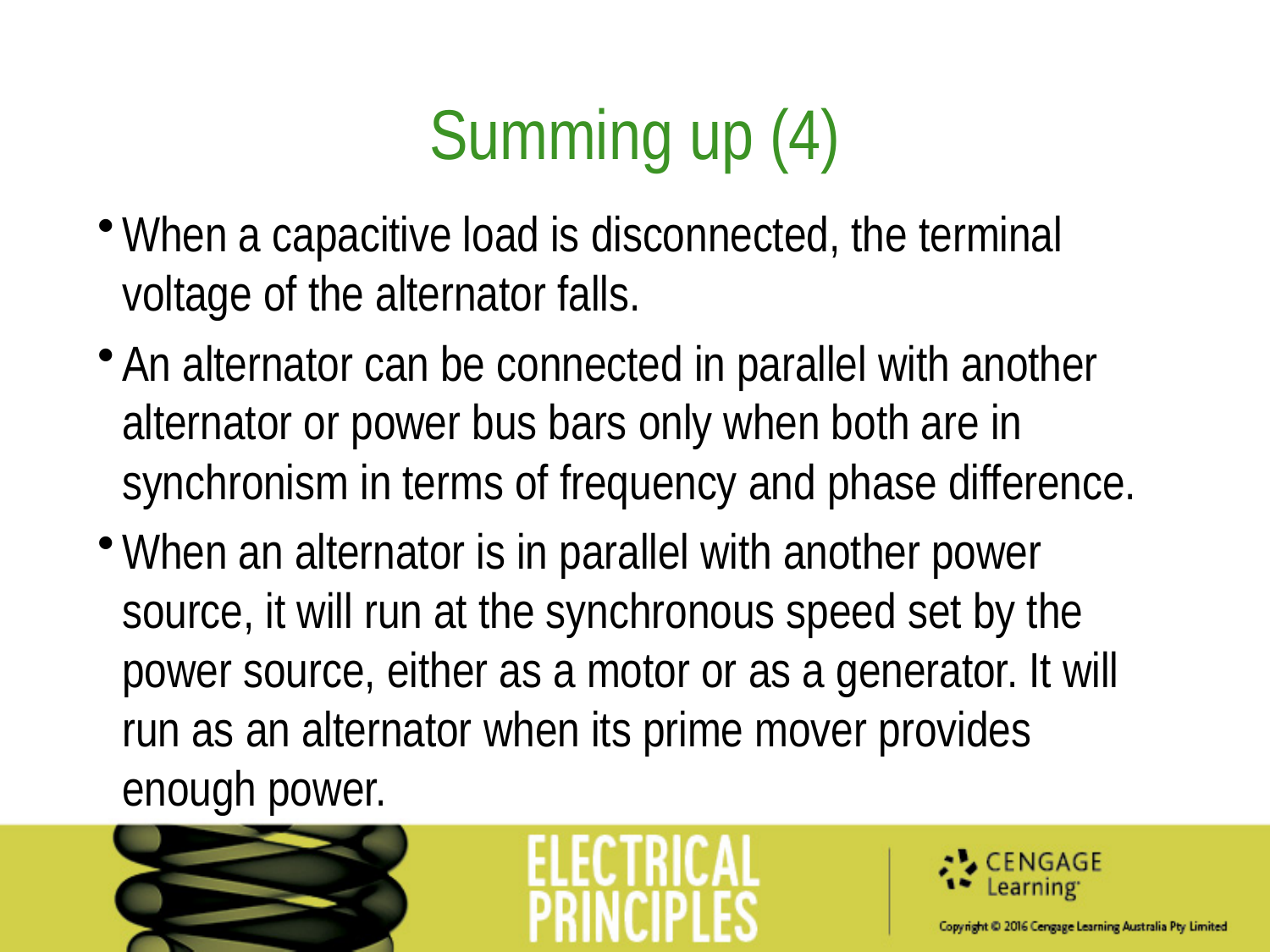

Summing up (4)

When a capacitive load is disconnected, the terminal voltage of the alternator falls.
An alternator can be connected in parallel with another alternator or power bus bars only when both are in synchronism in terms of frequency and phase difference.
When an alternator is in parallel with another power source, it will run at the synchronous speed set by the power source, either as a motor or as a generator. It will run as an alternator when its prime mover provides enough power.